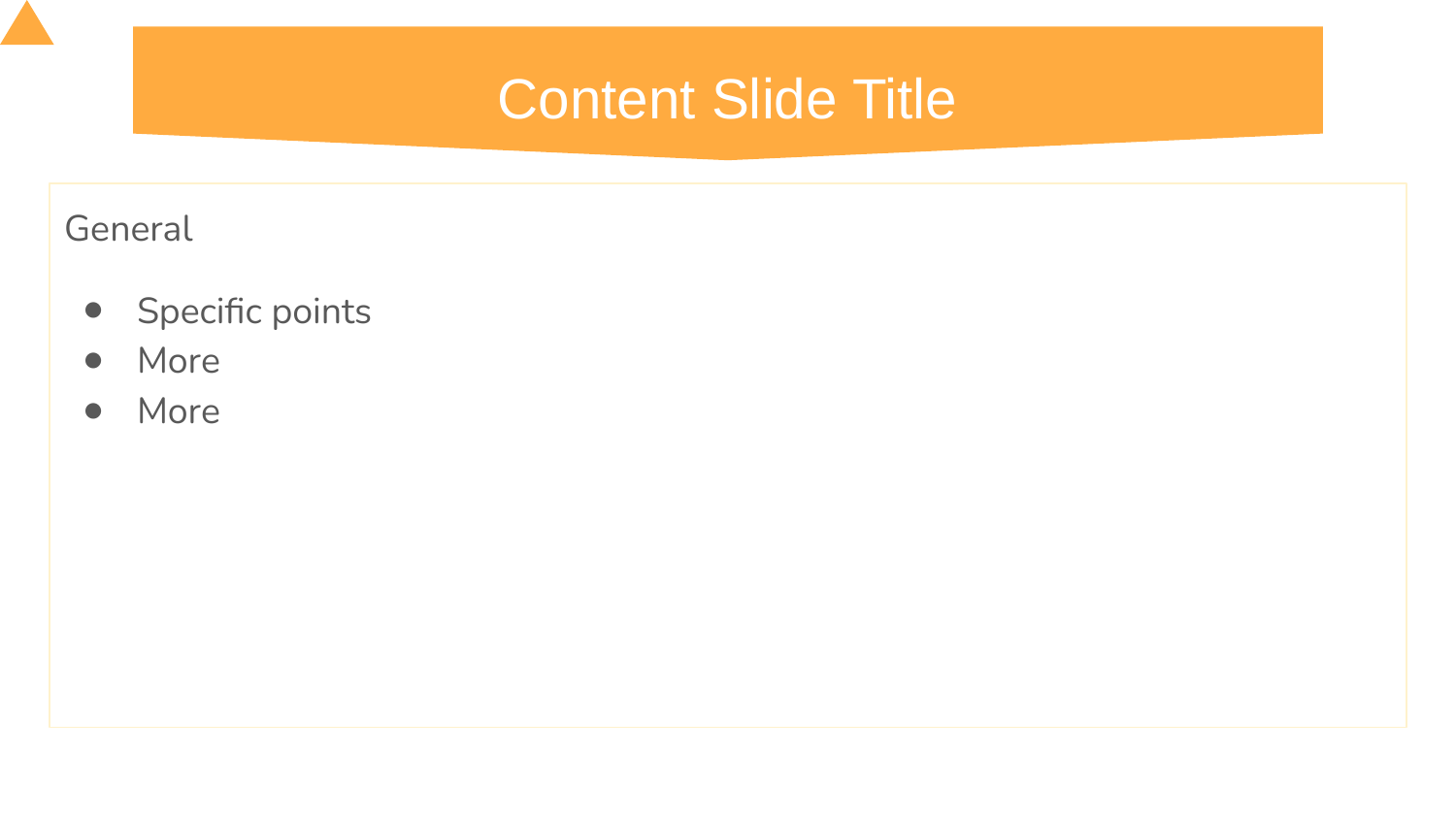

# Content Slide Title
General
Specific points
More
More